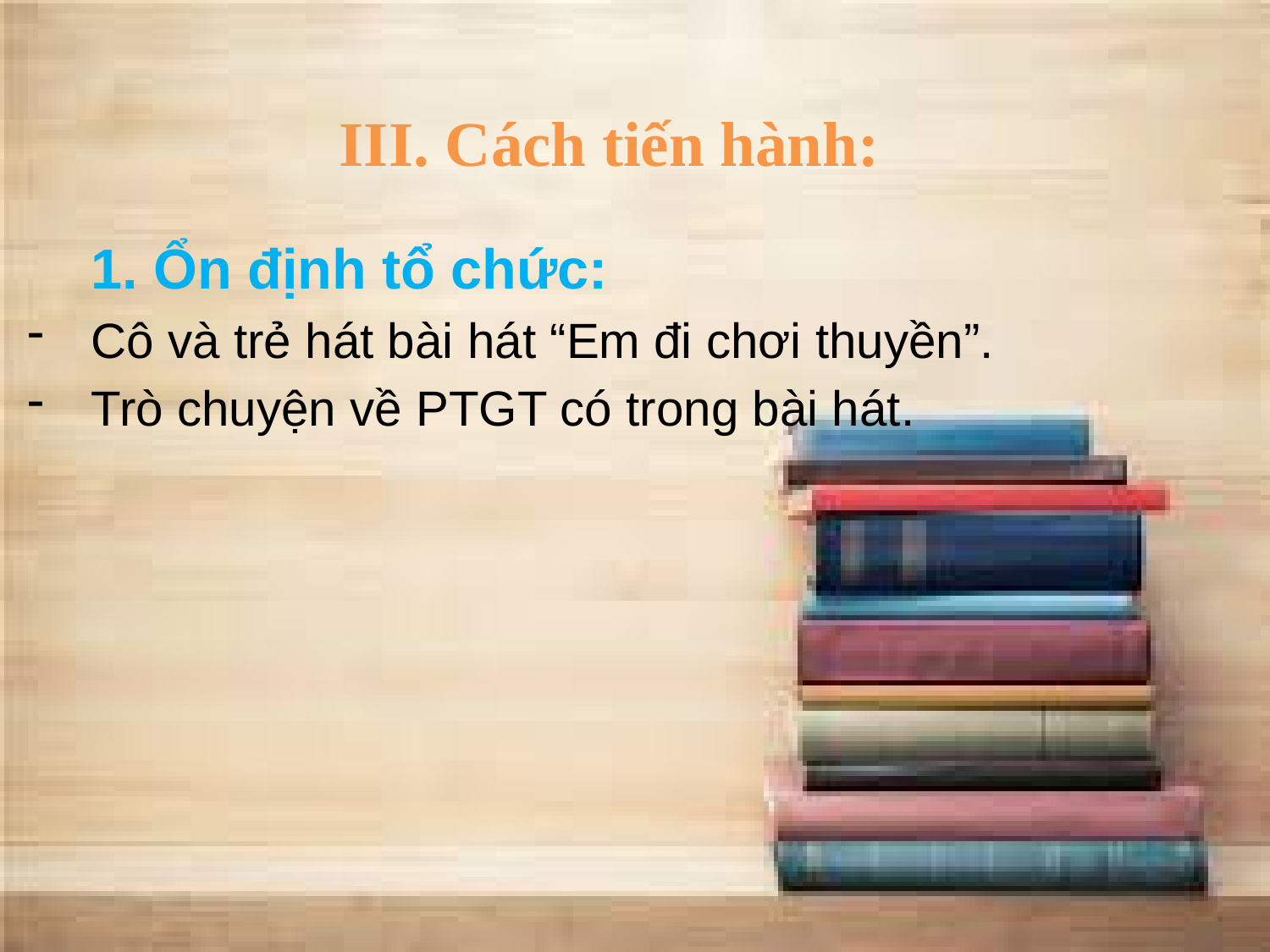

III. Cách tiến hành:
1. Ổn định tổ chức:
Cô và trẻ hát bài hát “Em đi chơi thuyền”.
Trò chuyện về PTGT có trong bài hát.